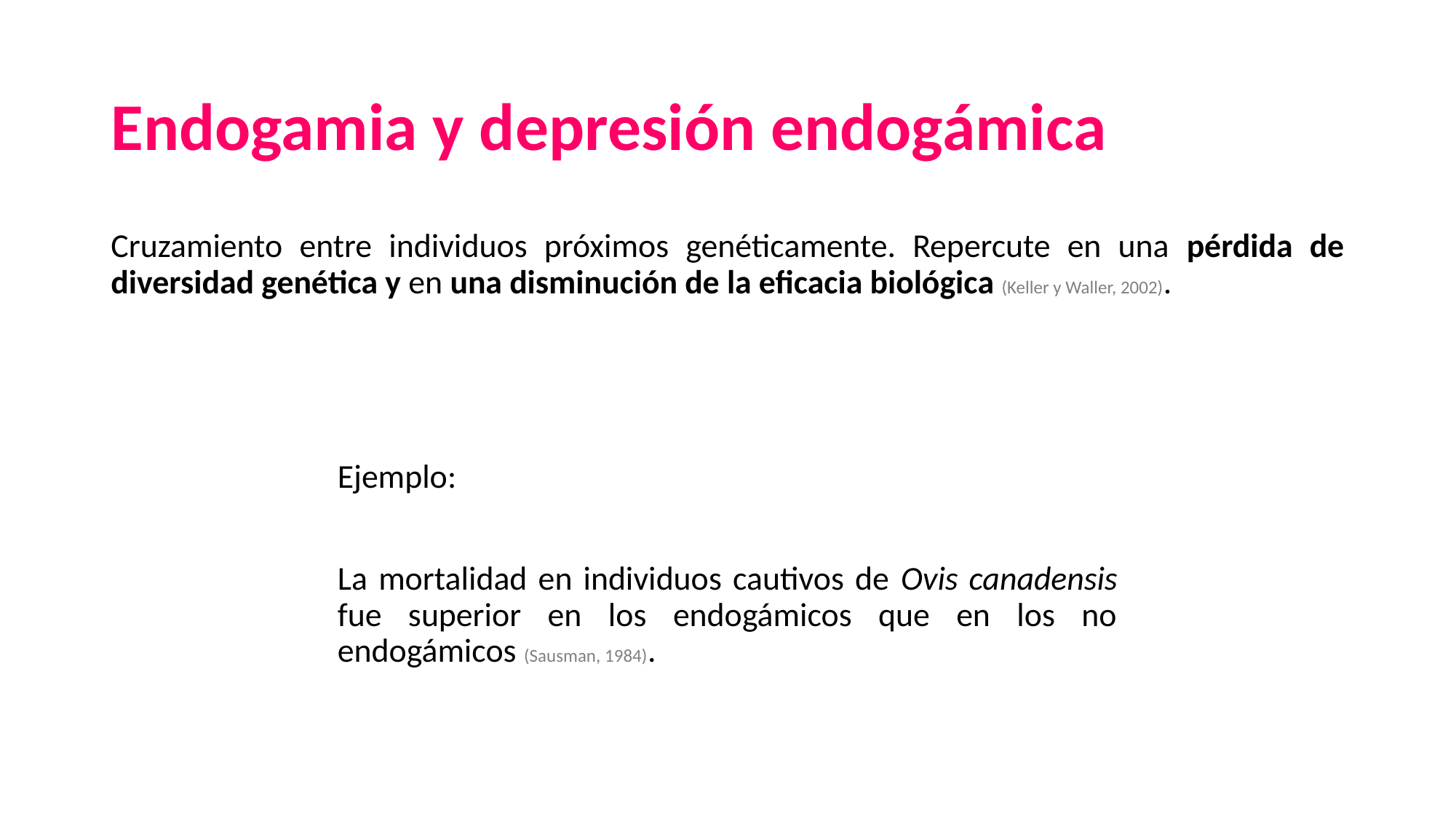

# Endogamia y depresión endogámica
Cruzamiento entre individuos próximos genéticamente. Repercute en una pérdida de diversidad genética y en una disminución de la eficacia biológica (Keller y Waller, 2002).

Ejemplo:

La mortalidad en individuos cautivos de Ovis canadensis fue superior en los endogámicos que en los no endogámicos (Sausman, 1984).